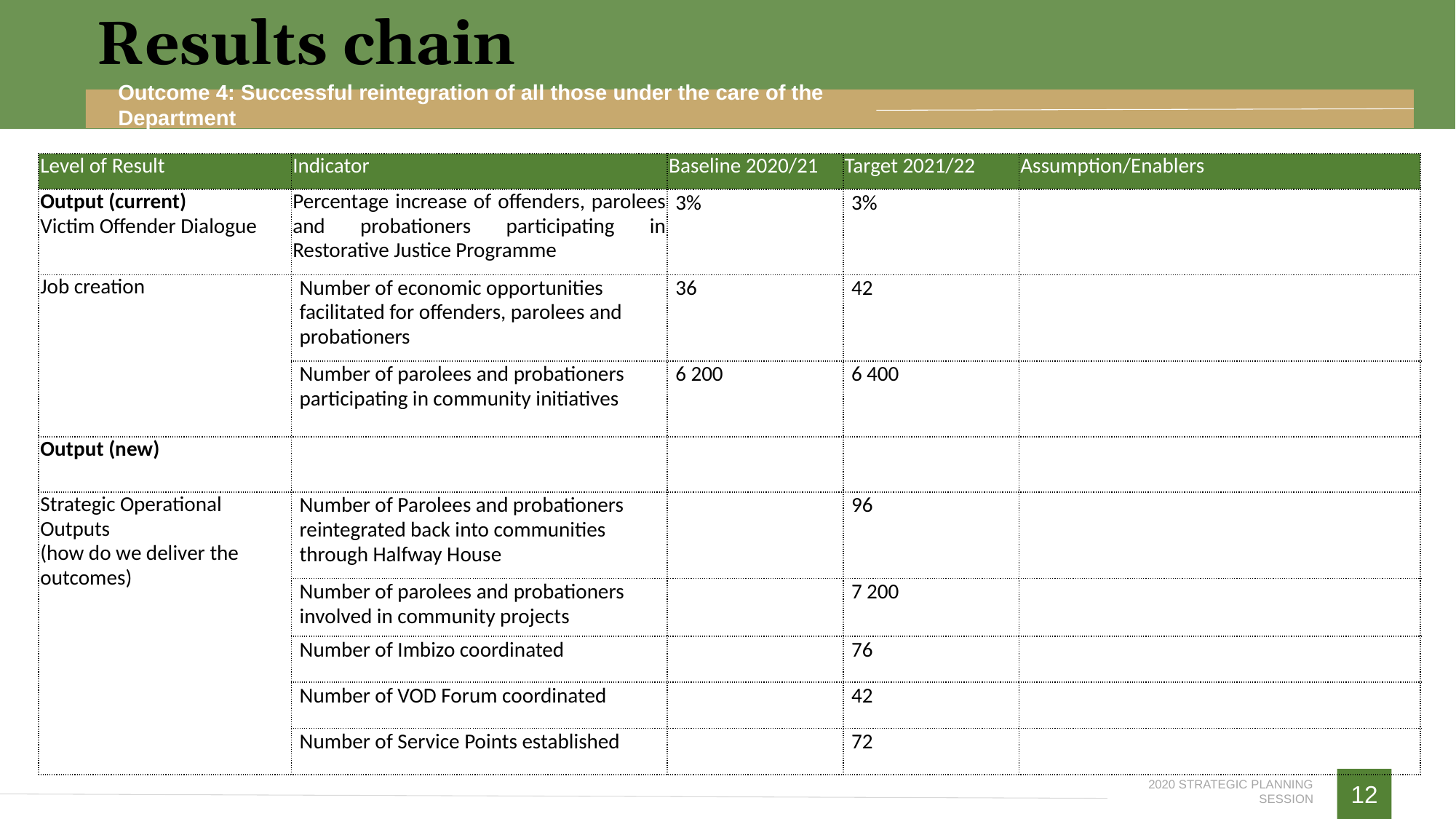

Results chain
Outcome 4: Successful reintegration of all those under the care of the Department
| Level of Result | Indicator | Baseline 2020/21 | Target 2021/22 | Assumption/Enablers |
| --- | --- | --- | --- | --- |
| Output (current) Victim Offender Dialogue | Percentage increase of offenders, parolees and probationers participating in Restorative Justice Programme | 3% | 3% |  |
| Job creation | Number of economic opportunities facilitated for offenders, parolees and probationers | 36 | 42 |  |
|  | Number of parolees and probationers participating in community initiatives | 6 200 | 6 400 |  |
| Output (new) |  |  |  |  |
| Strategic Operational Outputs (how do we deliver the outcomes) | Number of Parolees and probationers reintegrated back into communities through Halfway House |  | 96 |  |
|  | Number of parolees and probationers involved in community projects |  | 7 200 |  |
|  | Number of Imbizo coordinated |  | 76 |  |
|  | Number of VOD Forum coordinated |  | 42 |  |
|  | Number of Service Points established |  | 72 |  |